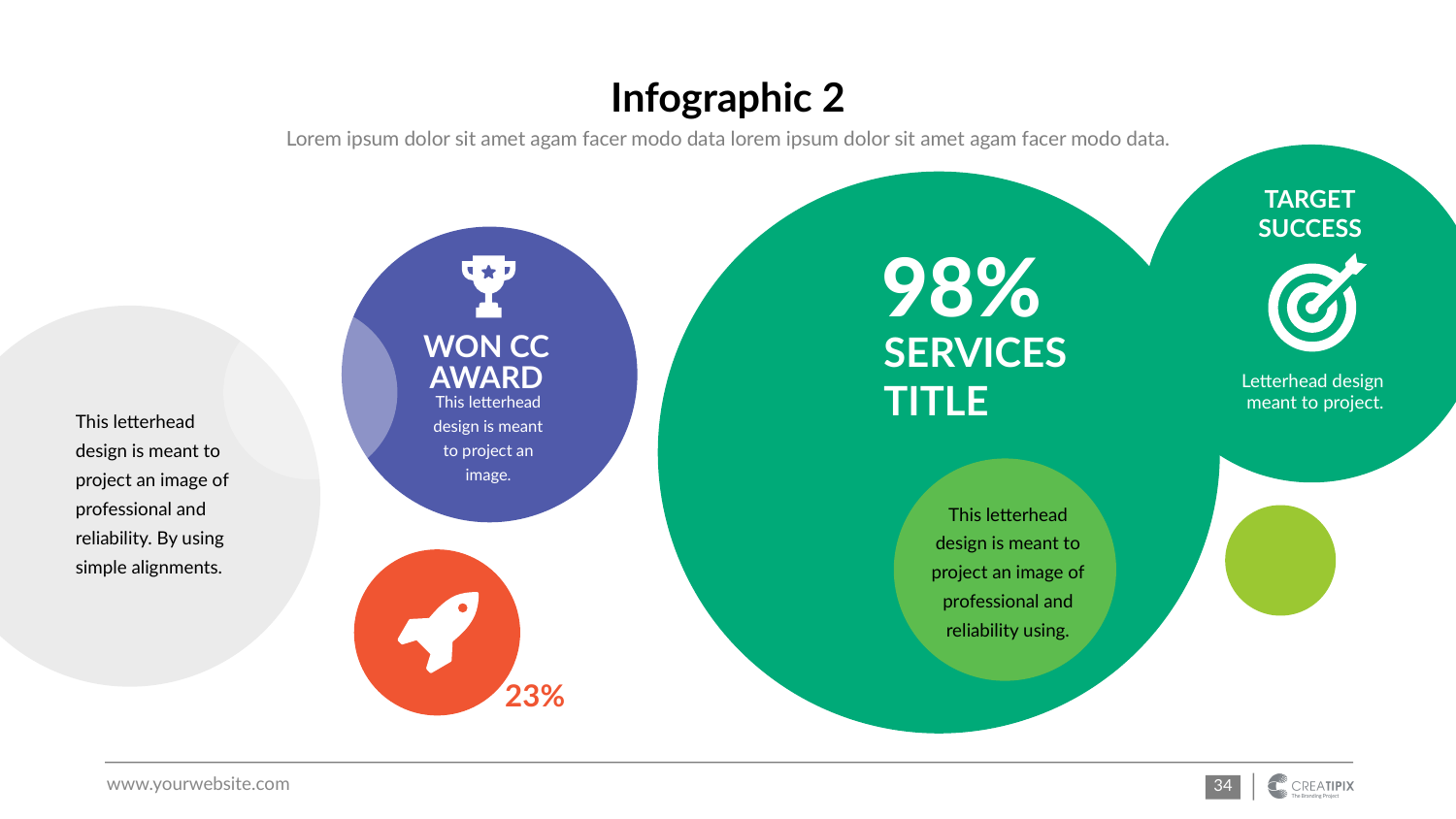

# Infographic 2
Lorem ipsum dolor sit amet agam facer modo data lorem ipsum dolor sit amet agam facer modo data.

TARGET
SUCCESS

98%

SERVICES TITLE
WON CC AWARD
Letterhead design
 meant to project.
This letterhead design is meant to project an image.
This letterhead design is meant to project an image of professional and reliability. By using simple alignments.

This letterhead
design is meant to project an image of professional and reliability using.

23%
34
www.yourwebsite.com